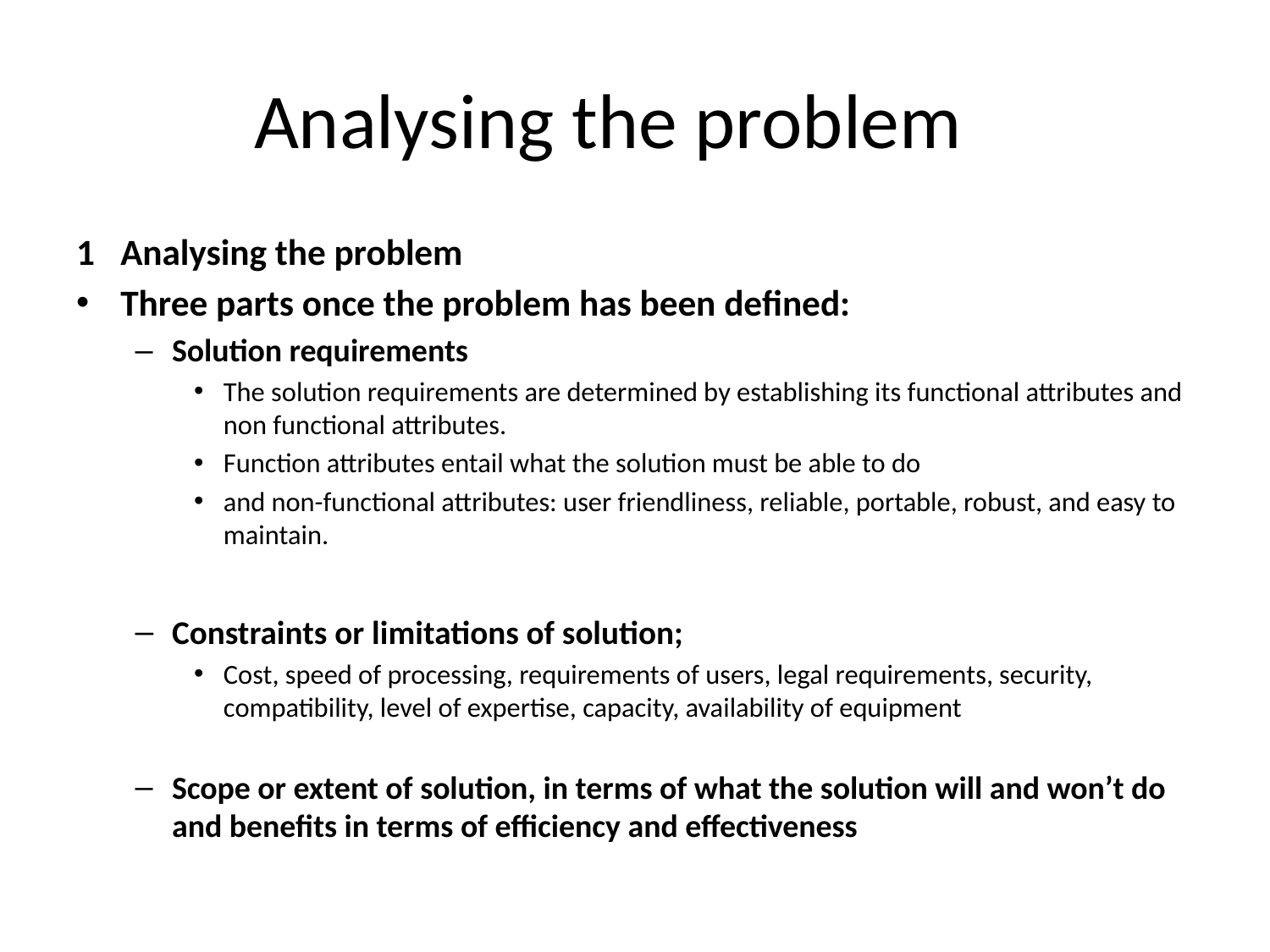

# Analysing the problem
1	Analysing the problem
Three parts once the problem has been defined:
Solution requirements
The solution requirements are determined by establishing its functional attributes and non functional attributes.
Function attributes entail what the solution must be able to do
and non-functional attributes: user friendliness, reliable, portable, robust, and easy to maintain.

Constraints or limitations of solution;
Cost, speed of processing, requirements of users, legal requirements, security, compatibility, level of expertise, capacity, availability of equipment

Scope or extent of solution, in terms of what the solution will and won’t do and benefits in terms of efficiency and effectiveness